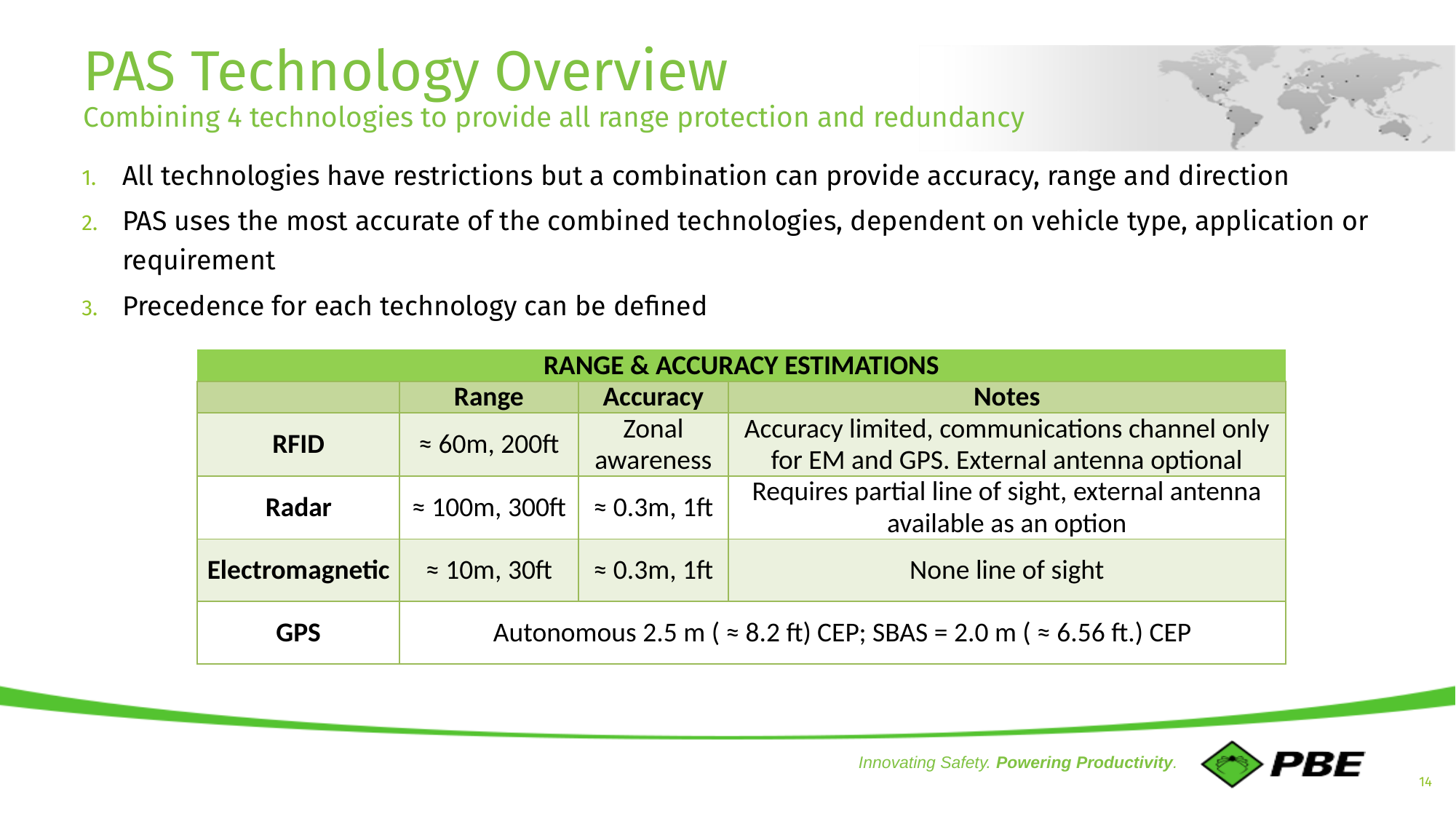

# PAS Technology Overview Combining 4 technologies to provide all range protection and redundancy
All technologies have restrictions but a combination can provide accuracy, range and direction
PAS uses the most accurate of the combined technologies, dependent on vehicle type, application or requirement
Precedence for each technology can be defined

| RANGE & ACCURACY ESTIMATIONS |  |  |  |
| --- | --- | --- | --- |
|  | Range | Accuracy | Notes |
| RFID | ≈ 60m, 200ft | Zonal awareness | Accuracy limited, communications channel only for EM and GPS. External antenna optional |
| Radar | ≈ 100m, 300ft | ≈ 0.3m, 1ft | Requires partial line of sight, external antenna available as an option |
| Electromagnetic | ≈ 10m, 30ft | ≈ 0.3m, 1ft | None line of sight |
| GPS | Autonomous 2.5 m ( ≈ 8.2 ft) CEP; SBAS = 2.0 m ( ≈ 6.56 ft.) CEP |  |  |
14